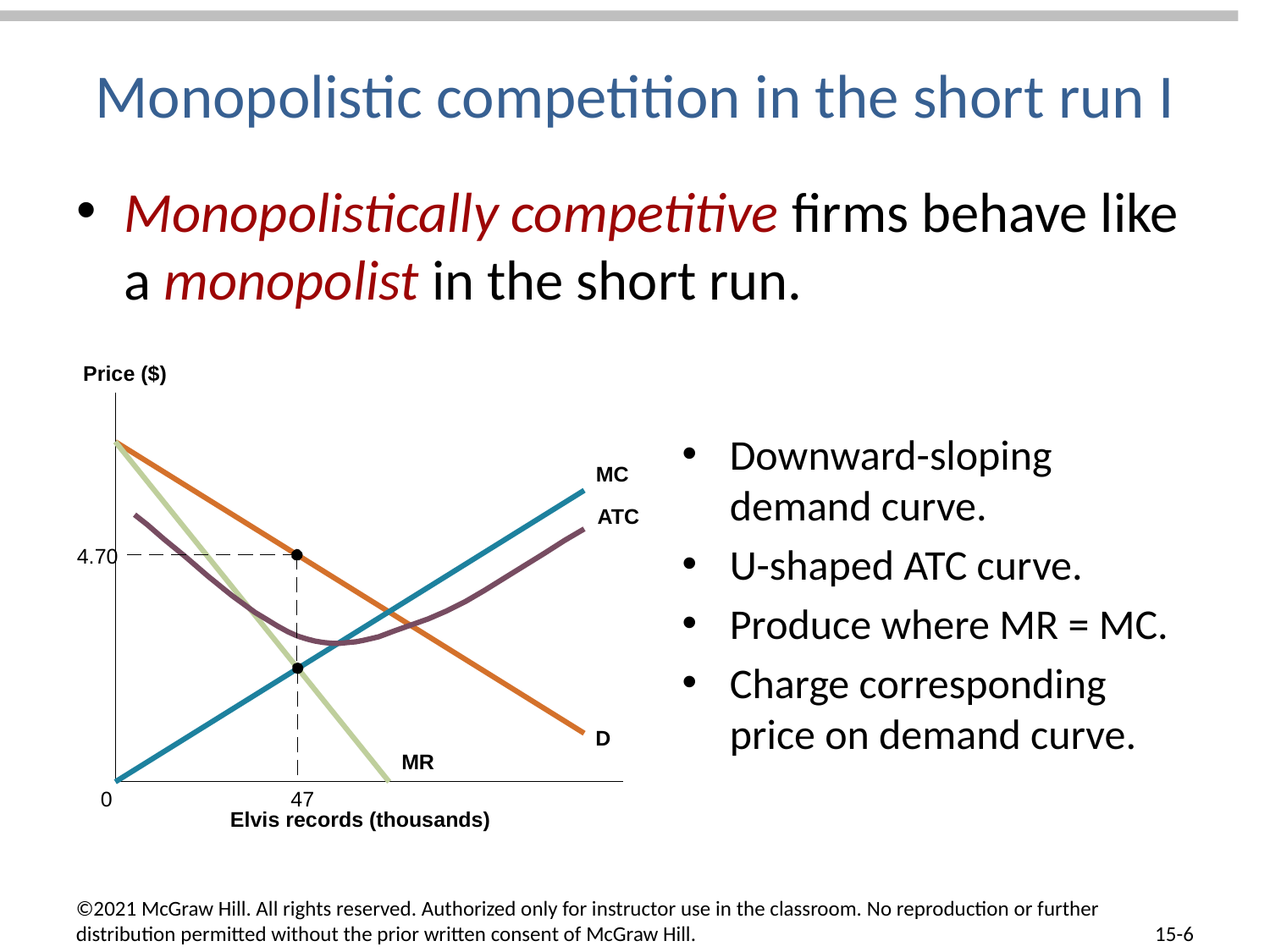

# Monopolistic competition in the short run I
Monopolistically competitive firms behave like a monopolist in the short run.
Price ($)

Downward-sloping demand curve.
U-shaped ATC curve.
Produce where MR = MC.
Charge corresponding price on demand curve.

MC

ATC

4.70

47
D
MR

0
Elvis records (thousands)